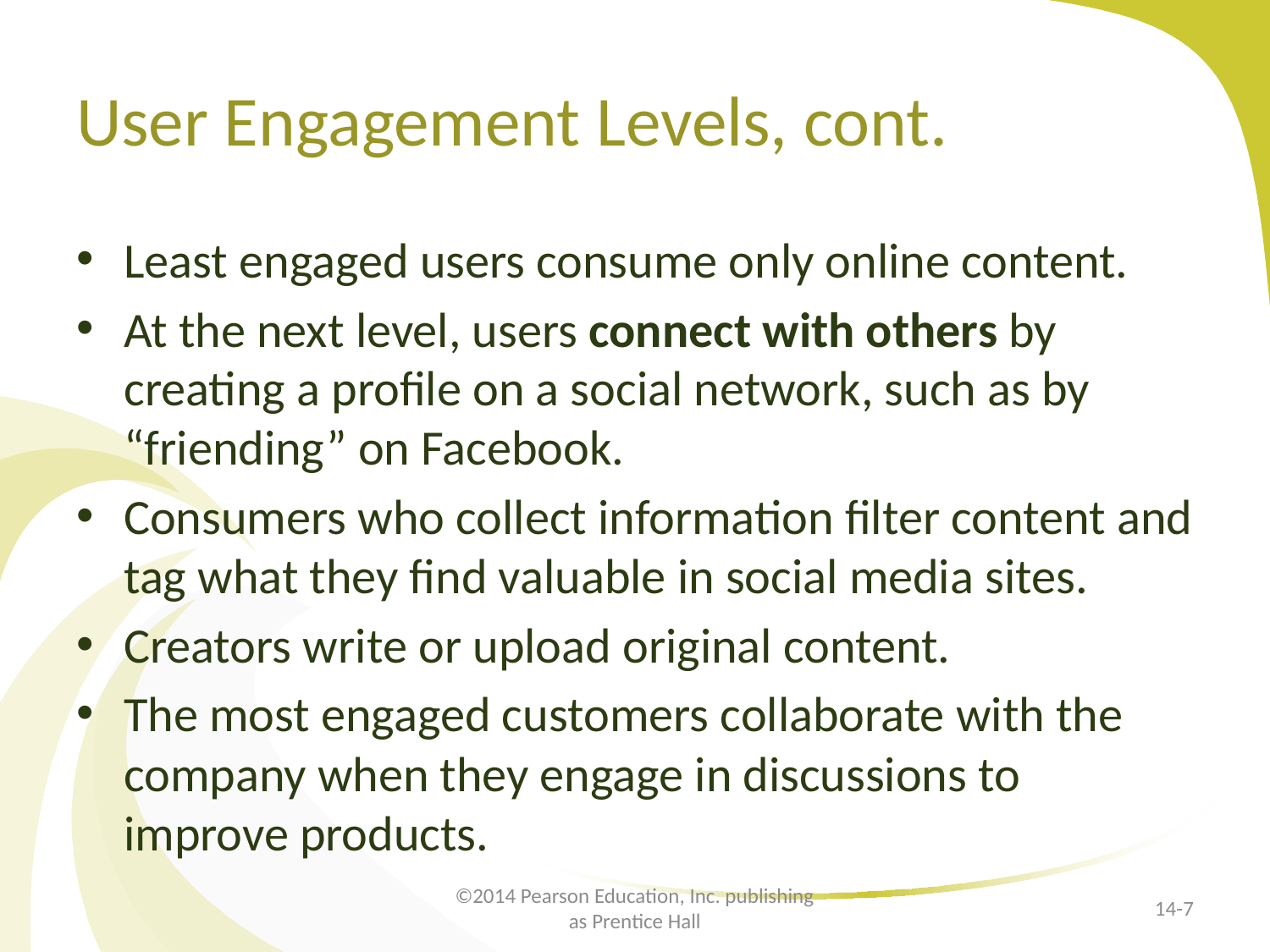

# User Engagement Levels, cont.
Least engaged users consume only online content.
At the next level, users connect with others by creating a profile on a social network, such as by “friending” on Facebook.
Consumers who collect information filter content and tag what they find valuable in social media sites.
Creators write or upload original content.
The most engaged customers collaborate with the company when they engage in discussions to improve products.
©2014 Pearson Education, Inc. publishing as Prentice Hall
14-7